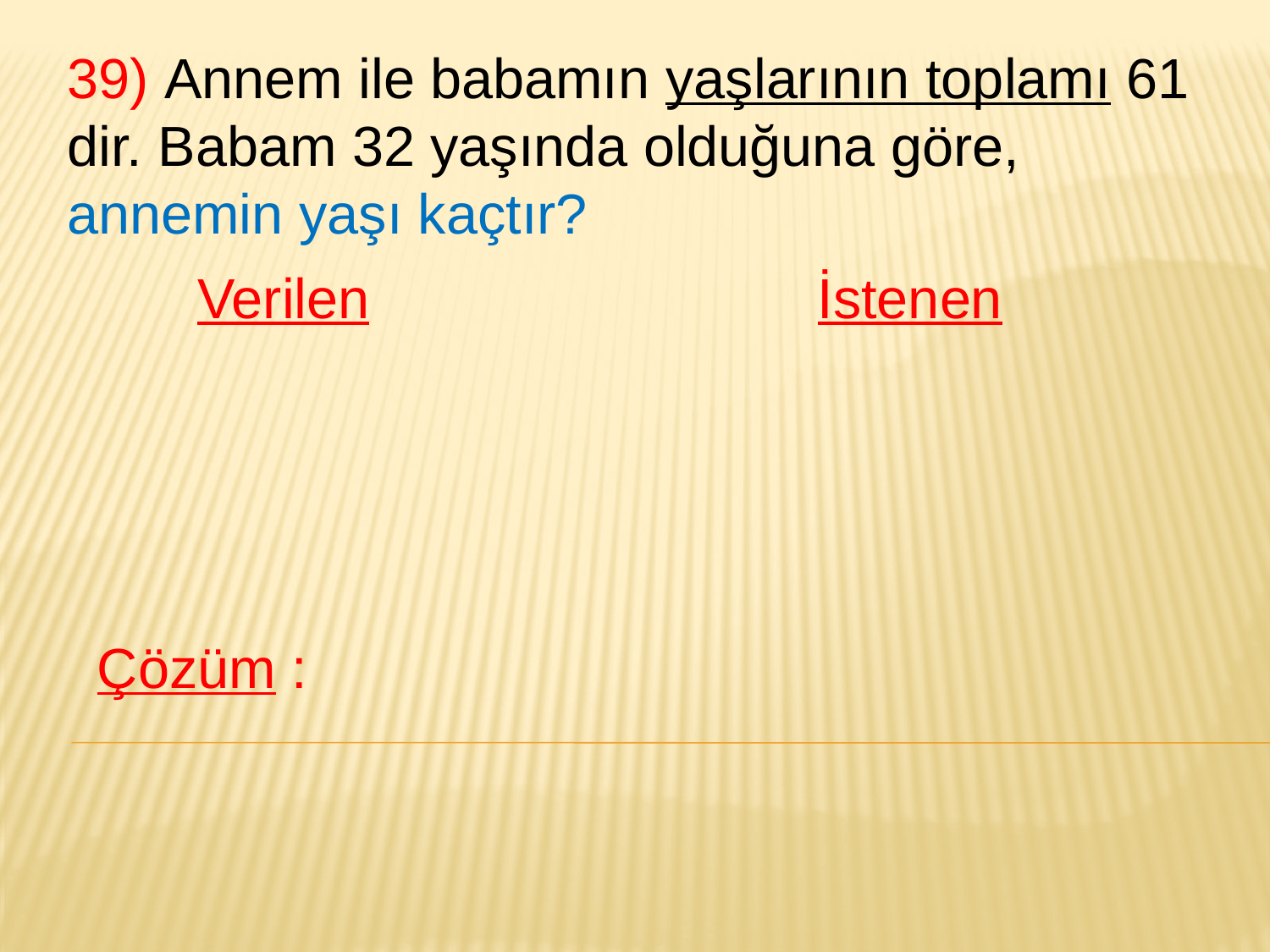

39) Annem ile babamın yaşlarının toplamı 61 dir. Babam 32 yaşında olduğuna göre, annemin yaşı kaçtır?

Verilen
İstenen
Çözüm :